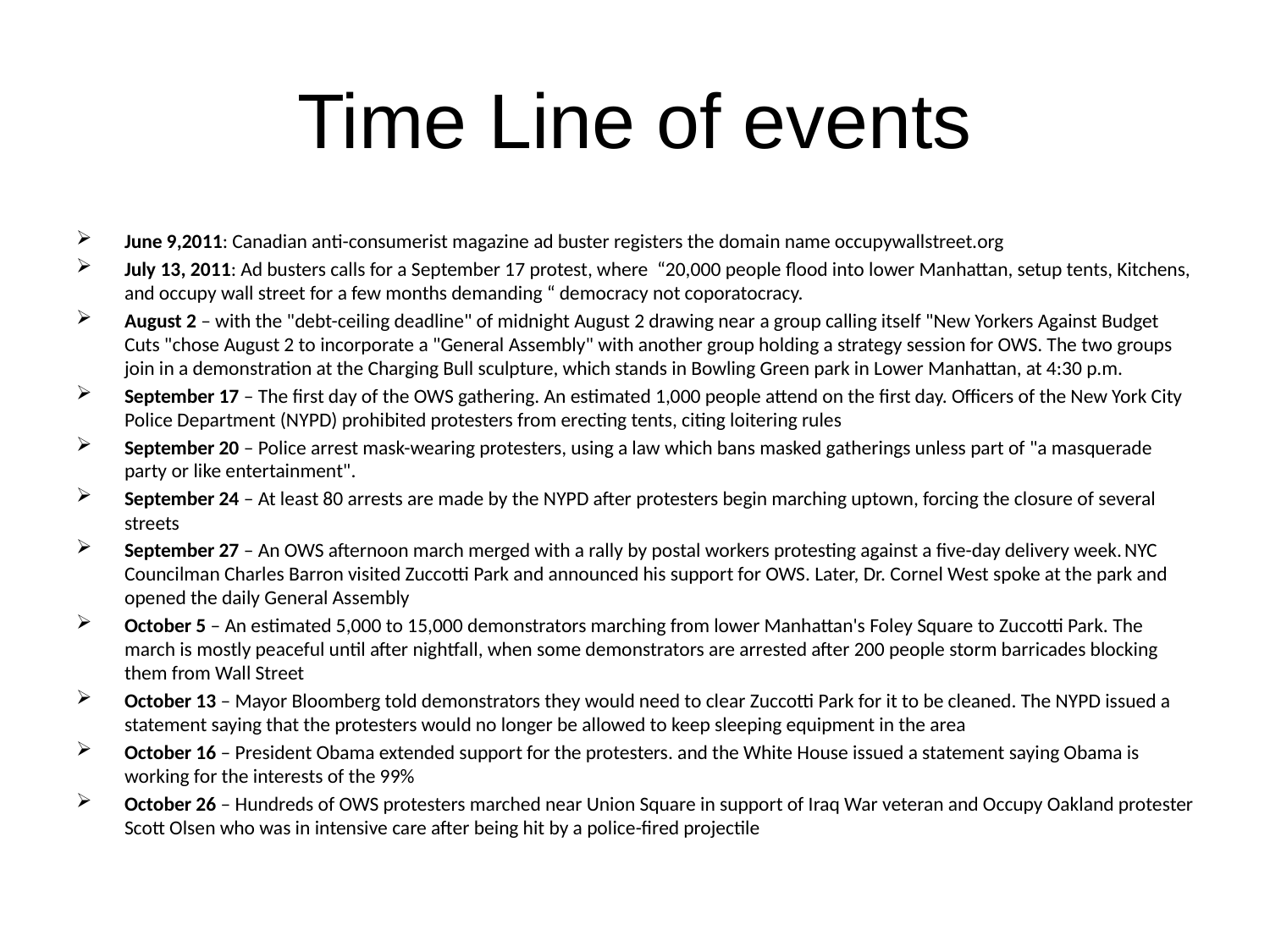

# Time Line of events
June 9,2011: Canadian anti-consumerist magazine ad buster registers the domain name occupywallstreet.org
July 13, 2011: Ad busters calls for a September 17 protest, where  “20,000 people flood into lower Manhattan, setup tents, Kitchens, and occupy wall street for a few months demanding “ democracy not coporatocracy.
August 2 – with the "debt-ceiling deadline" of midnight August 2 drawing near a group calling itself "New Yorkers Against Budget Cuts "chose August 2 to incorporate a "General Assembly" with another group holding a strategy session for OWS. The two groups join in a demonstration at the Charging Bull sculpture, which stands in Bowling Green park in Lower Manhattan, at 4:30 p.m.
September 17 – The first day of the OWS gathering. An estimated 1,000 people attend on the first day. Officers of the New York City Police Department (NYPD) prohibited protesters from erecting tents, citing loitering rules
September 20 – Police arrest mask-wearing protesters, using a law which bans masked gatherings unless part of "a masquerade party or like entertainment".
September 24 – At least 80 arrests are made by the NYPD after protesters begin marching uptown, forcing the closure of several streets
September 27 – An OWS afternoon march merged with a rally by postal workers protesting against a five-day delivery week. NYC Councilman Charles Barron visited Zuccotti Park and announced his support for OWS. Later, Dr. Cornel West spoke at the park and opened the daily General Assembly
October 5 – An estimated 5,000 to 15,000 demonstrators marching from lower Manhattan's Foley Square to Zuccotti Park. The march is mostly peaceful until after nightfall, when some demonstrators are arrested after 200 people storm barricades blocking them from Wall Street
October 13 – Mayor Bloomberg told demonstrators they would need to clear Zuccotti Park for it to be cleaned. The NYPD issued a statement saying that the protesters would no longer be allowed to keep sleeping equipment in the area
October 16 – President Obama extended support for the protesters. and the White House issued a statement saying Obama is working for the interests of the 99%
October 26 – Hundreds of OWS protesters marched near Union Square in support of Iraq War veteran and Occupy Oakland protester Scott Olsen who was in intensive care after being hit by a police-fired projectile